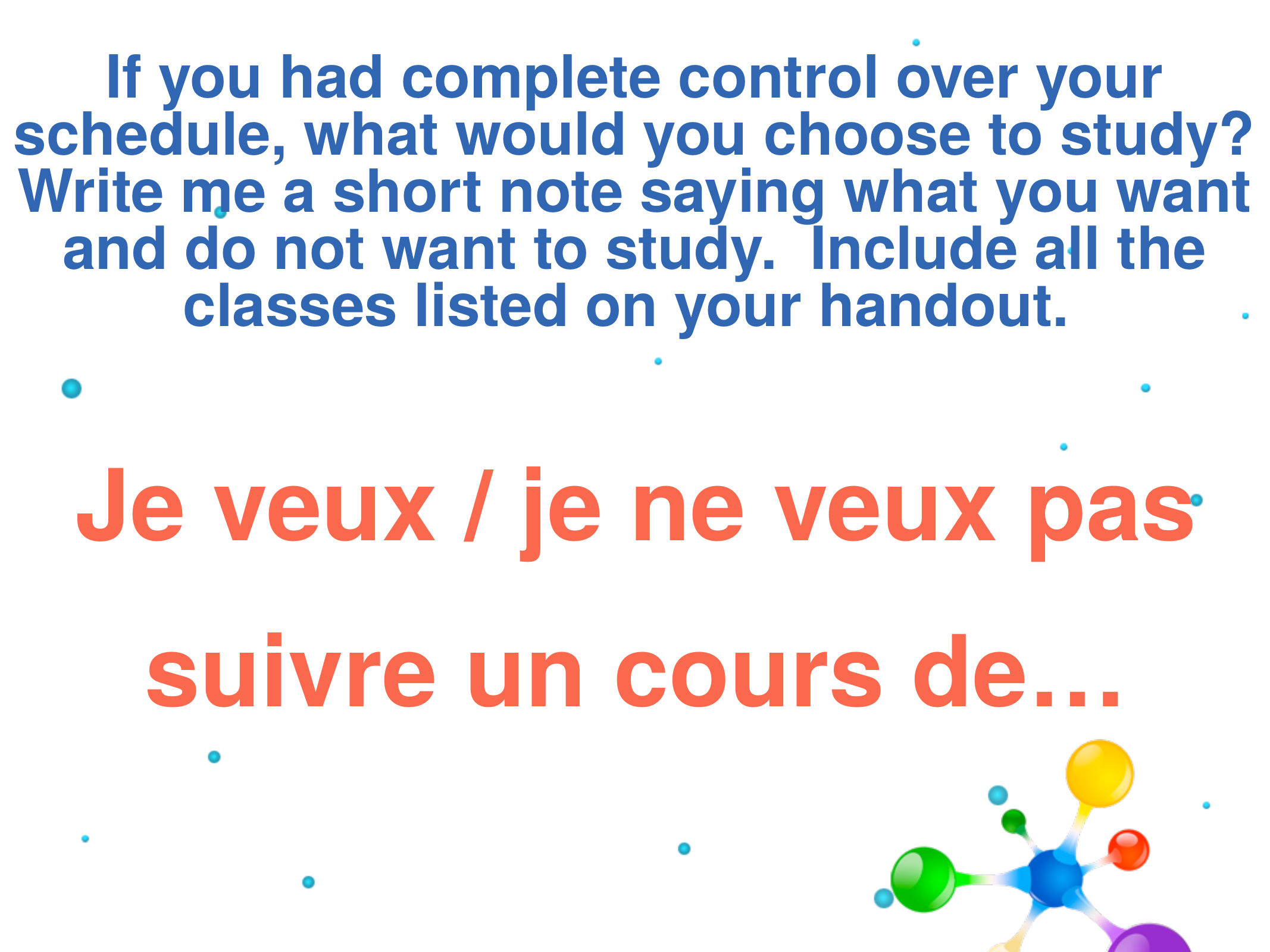

# If you had complete control over your schedule, what would you choose to study? Write me a short note saying what you want and do not want to study.  Include all the classes listed on your handout.
Je veux / je ne veux pas
suivre un cours de…